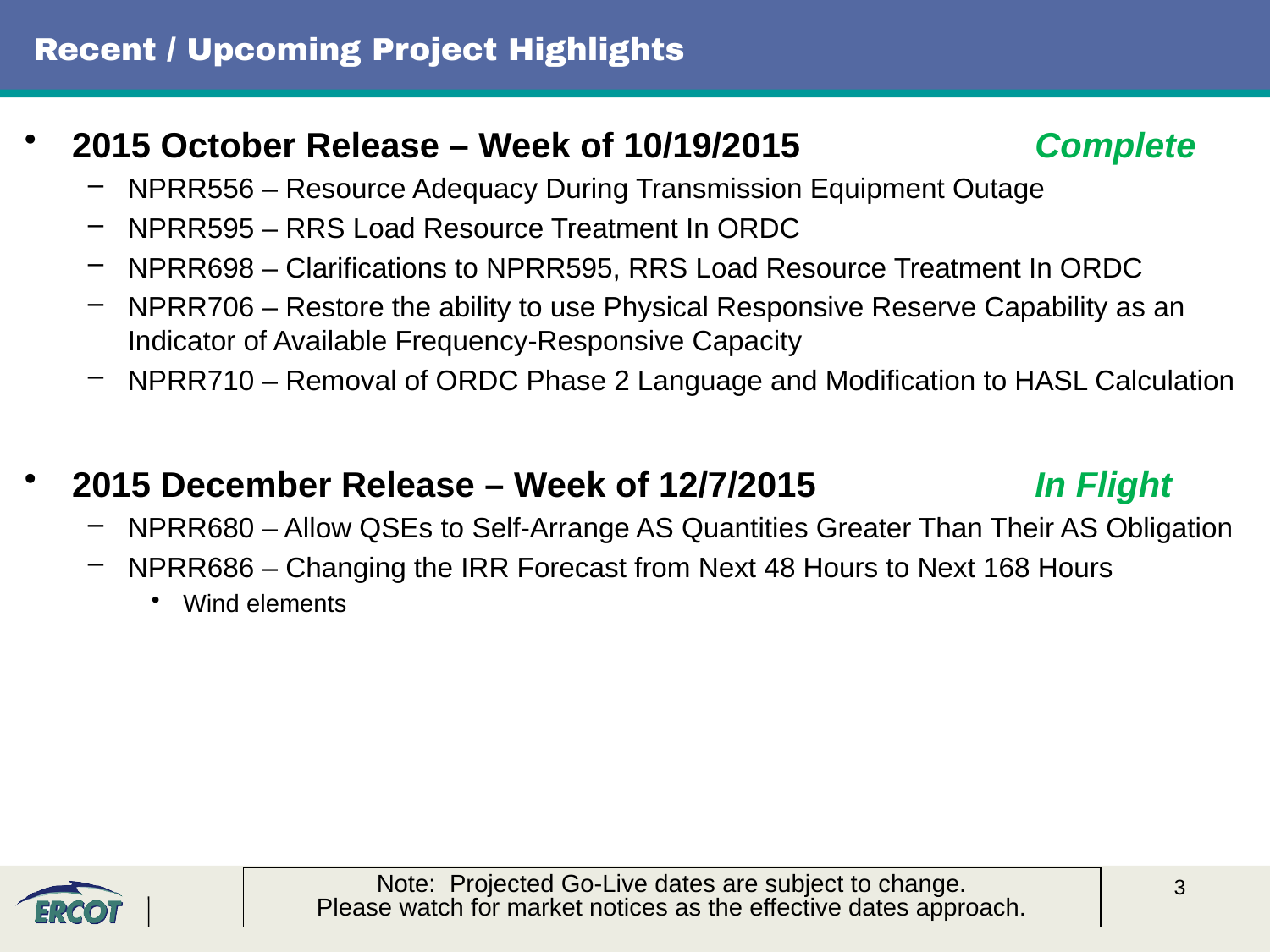

# Recent / Upcoming Project Highlights
2015 October Release – Week of 10/19/2015	 Complete
NPRR556 – Resource Adequacy During Transmission Equipment Outage
NPRR595 – RRS Load Resource Treatment In ORDC
NPRR698 – Clarifications to NPRR595, RRS Load Resource Treatment In ORDC
NPRR706 – Restore the ability to use Physical Responsive Reserve Capability as an Indicator of Available Frequency-Responsive Capacity
NPRR710 – Removal of ORDC Phase 2 Language and Modification to HASL Calculation

2015 December Release – Week of 12/7/2015	 In Flight
NPRR680 – Allow QSEs to Self-Arrange AS Quantities Greater Than Their AS Obligation
NPRR686 – Changing the IRR Forecast from Next 48 Hours to Next 168 Hours
Wind elements
Note:  Projected Go-Live dates are subject to change.
Please watch for market notices as the effective dates approach.